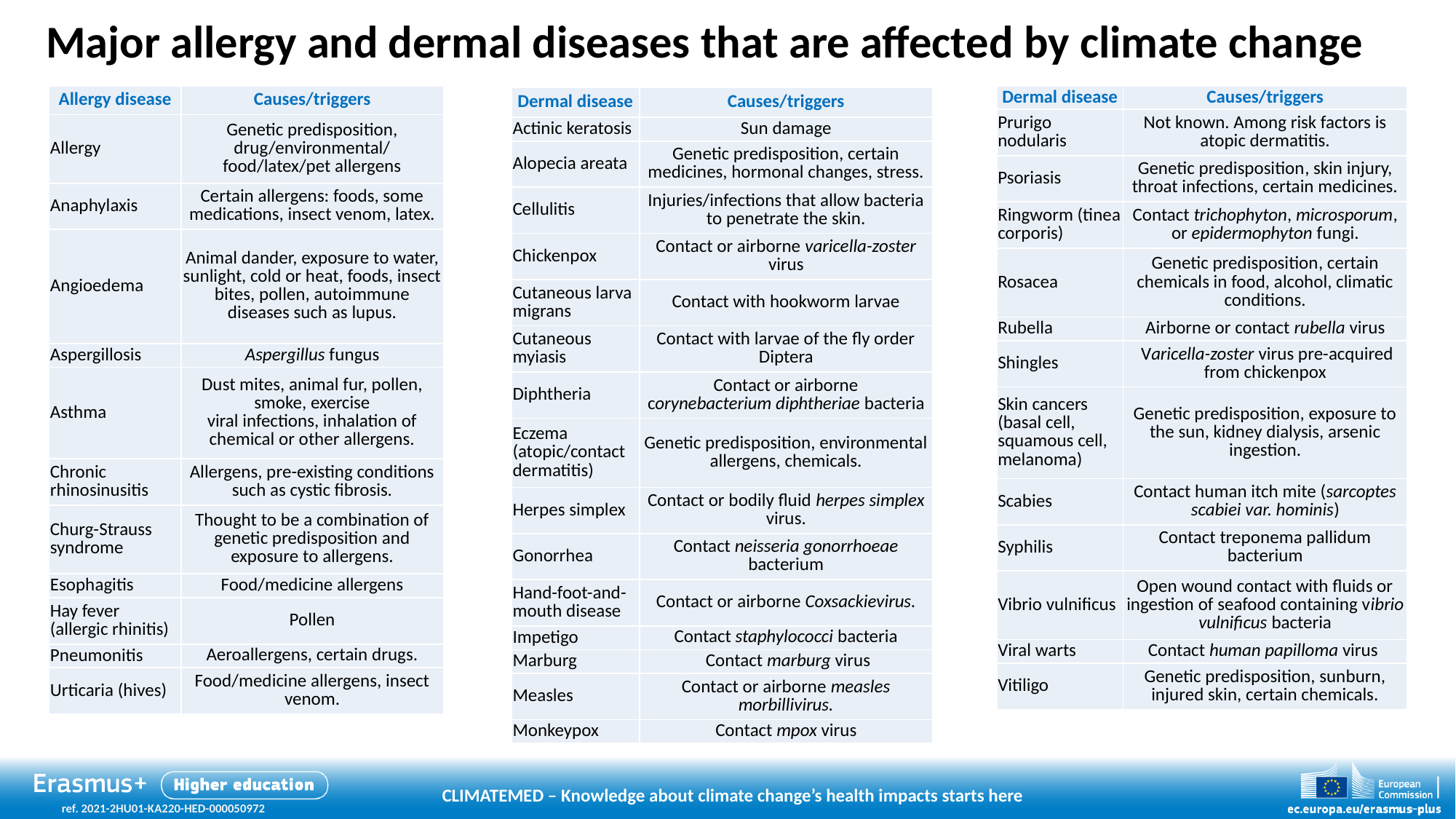

Major allergy and dermal diseases that are affected by climate change
| Dermal disease | Causes/triggers |
| --- | --- |
| Prurigo nodularis | Not known. Among risk factors is atopic dermatitis. |
| Psoriasis | Genetic predisposition, skin injury, throat infections, certain medicines. |
| Ringworm (tinea corporis) | Contact trichophyton, microsporum, or epidermophyton fungi. |
| Rosacea | Genetic predisposition, certain chemicals in food, alcohol, climatic conditions. |
| Rubella | Airborne or contact rubella virus |
| Shingles | Varicella-zoster virus pre-acquired from chickenpox |
| Skin cancers (basal cell, squamous cell, melanoma) | Genetic predisposition, exposure to the sun, kidney dialysis, arsenic ingestion. |
| Scabies | Contact human itch mite (sarcoptes scabiei var. hominis) |
| Syphilis | Contact treponema pallidum bacterium |
| Vibrio vulnificus | Open wound contact with fluids or ingestion of seafood containing vibrio vulnificus bacteria |
| Viral warts | Contact human papilloma virus |
| Vitiligo | Genetic predisposition, sunburn, injured skin, certain chemicals. |
| Allergy disease | Causes/triggers |
| --- | --- |
| Allergy | Genetic predisposition, drug/environmental/ food/latex/pet allergens |
| Anaphylaxis | Certain allergens: foods, some medications, insect venom, latex. |
| Angioedema | Animal dander, exposure to water, sunlight, cold or heat, foods, insect bites, pollen, autoimmune diseases such as lupus. |
| Aspergillosis | Aspergillus fungus |
| Asthma | Dust mites, animal fur, pollen, smoke, exercise viral infections, inhalation of chemical or other allergens. |
| Chronic rhinosinusitis | Allergens, pre-existing conditions such as cystic fibrosis. |
| Churg-Strauss syndrome | Thought to be a combination of genetic predisposition and exposure to allergens. |
| Esophagitis | Food/medicine allergens |
| Hay fever (allergic rhinitis) | Pollen |
| Pneumonitis | Aeroallergens, certain drugs. |
| Urticaria (hives) | Food/medicine allergens, insect venom. |
| Dermal disease | Causes/triggers |
| --- | --- |
| Actinic keratosis | Sun damage |
| Alopecia areata | Genetic predisposition, certain medicines, hormonal changes, stress. |
| Cellulitis | Injuries/infections that allow bacteria to penetrate the skin. |
| Chickenpox | Contact or airborne varicella-zoster virus |
| Cutaneous larva migrans | Contact with hookworm larvae |
| Cutaneous myiasis | Contact with larvae of the fly order Diptera |
| Diphtheria | Contact or airborne corynebacterium diphtheriae bacteria |
| Eczema (atopic/contact dermatitis) | Genetic predisposition, environmental allergens, chemicals. |
| Herpes simplex | Contact or bodily fluid herpes simplex virus. |
| Gonorrhea | Contact neisseria gonorrhoeae bacterium |
| Hand-foot-and-mouth disease | Contact or airborne Coxsackievirus. |
| Impetigo | Contact staphylococci bacteria |
| Marburg | Contact marburg virus |
| Measles | Contact or airborne measles morbillivirus. |
| Monkeypox | Contact mpox virus |